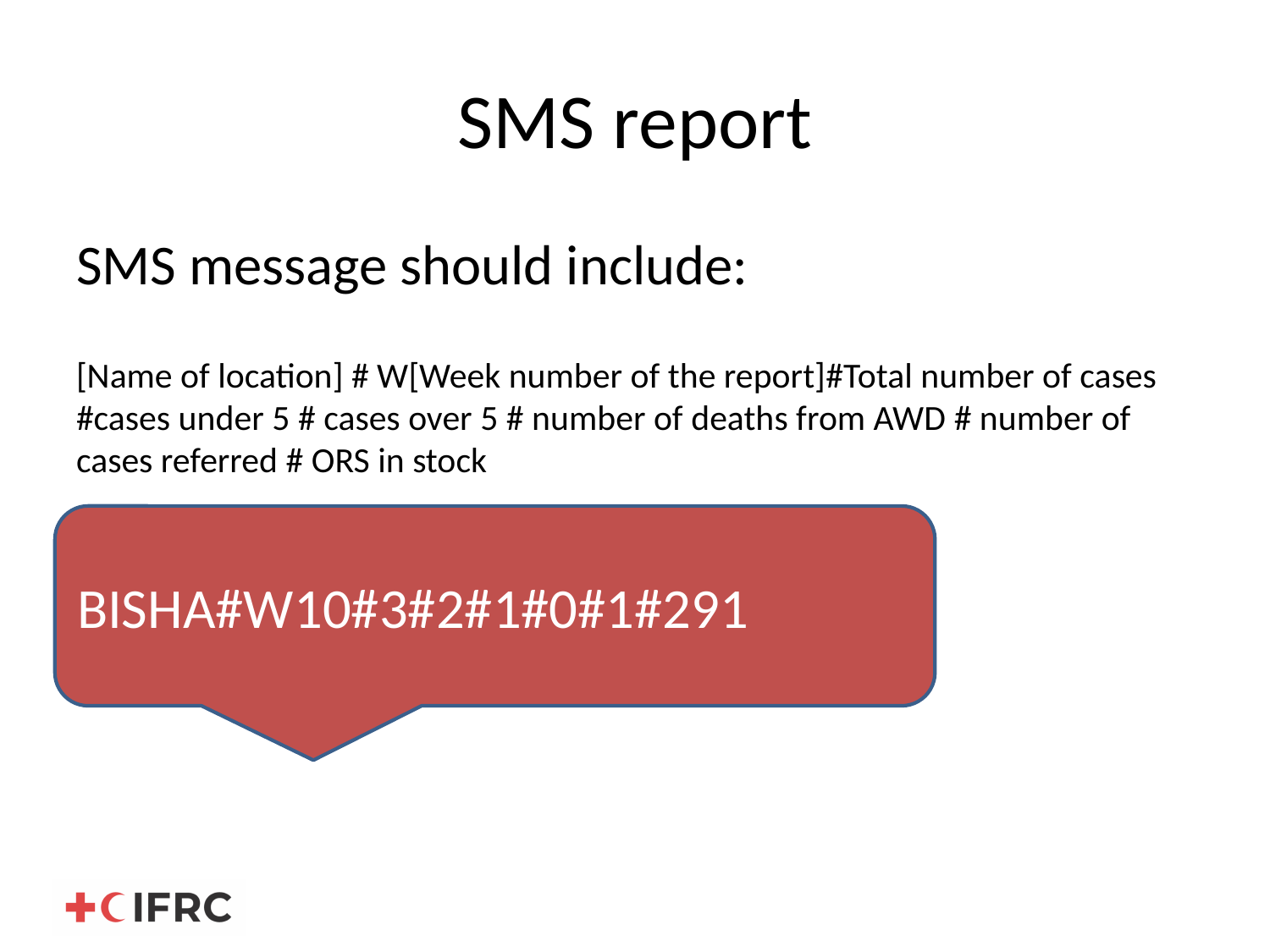

# SMS report
SMS message should include:

[Name of location] # W[Week number of the report]#Total number of cases #cases under 5 # cases over 5 # number of deaths from AWD # number of cases referred # ORS in stock
BISHA#W10#3#2#1#0#1#291